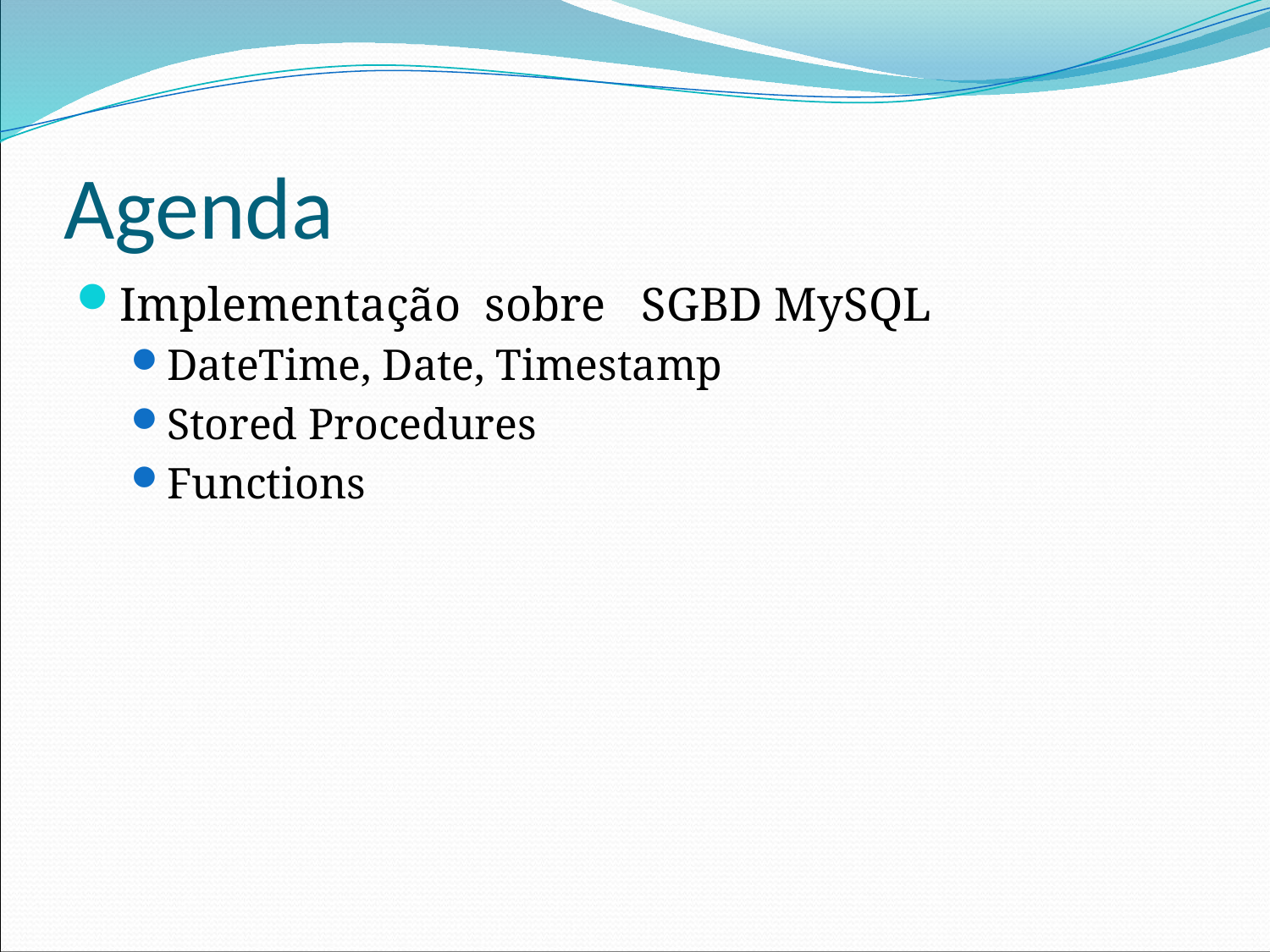

# Agenda
Implementação  sobre   SGBD MySQL
DateTime, Date, Timestamp
Stored Procedures
Functions